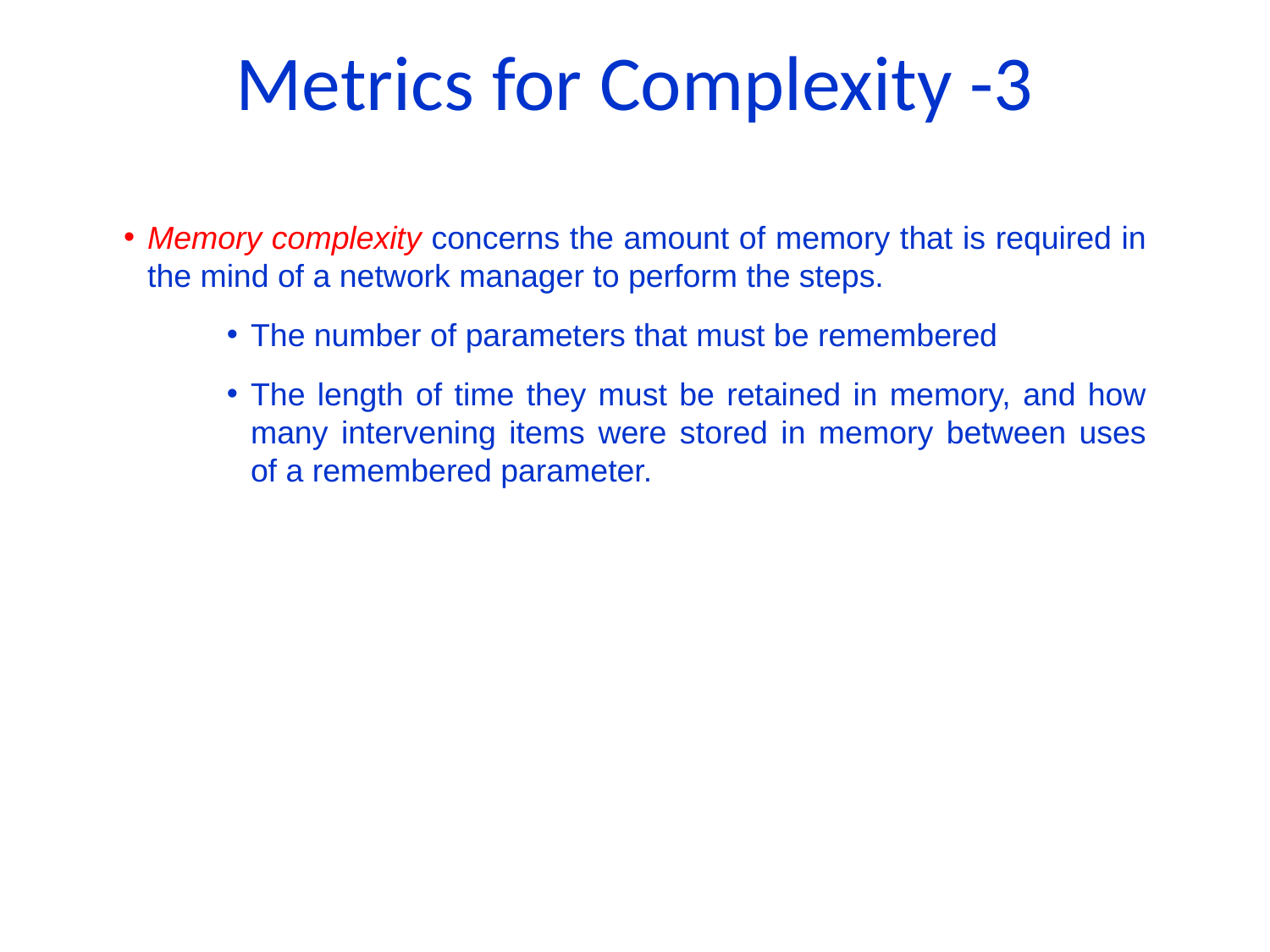

Metrics for Complexity -3
Memory complexity concerns the amount of memory that is required in the mind of a network manager to perform the steps.
The number of parameters that must be remembered
The length of time they must be retained in memory, and how many intervening items were stored in memory between uses of a remembered parameter.